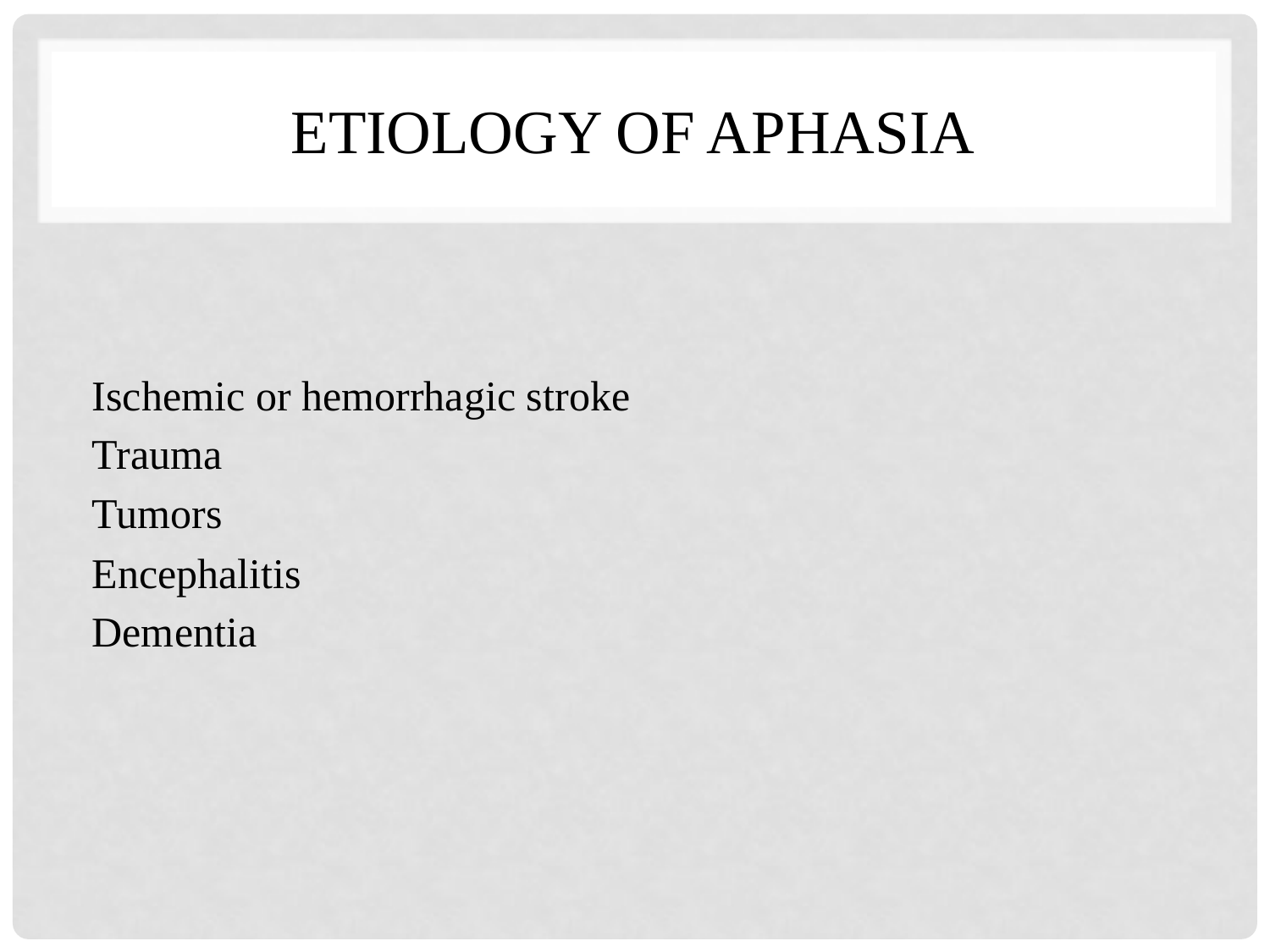

# Etiology of aphasia

Ischemic or hemorrhagic stroke
Trauma
Tumors
Encephalitis
Dementia